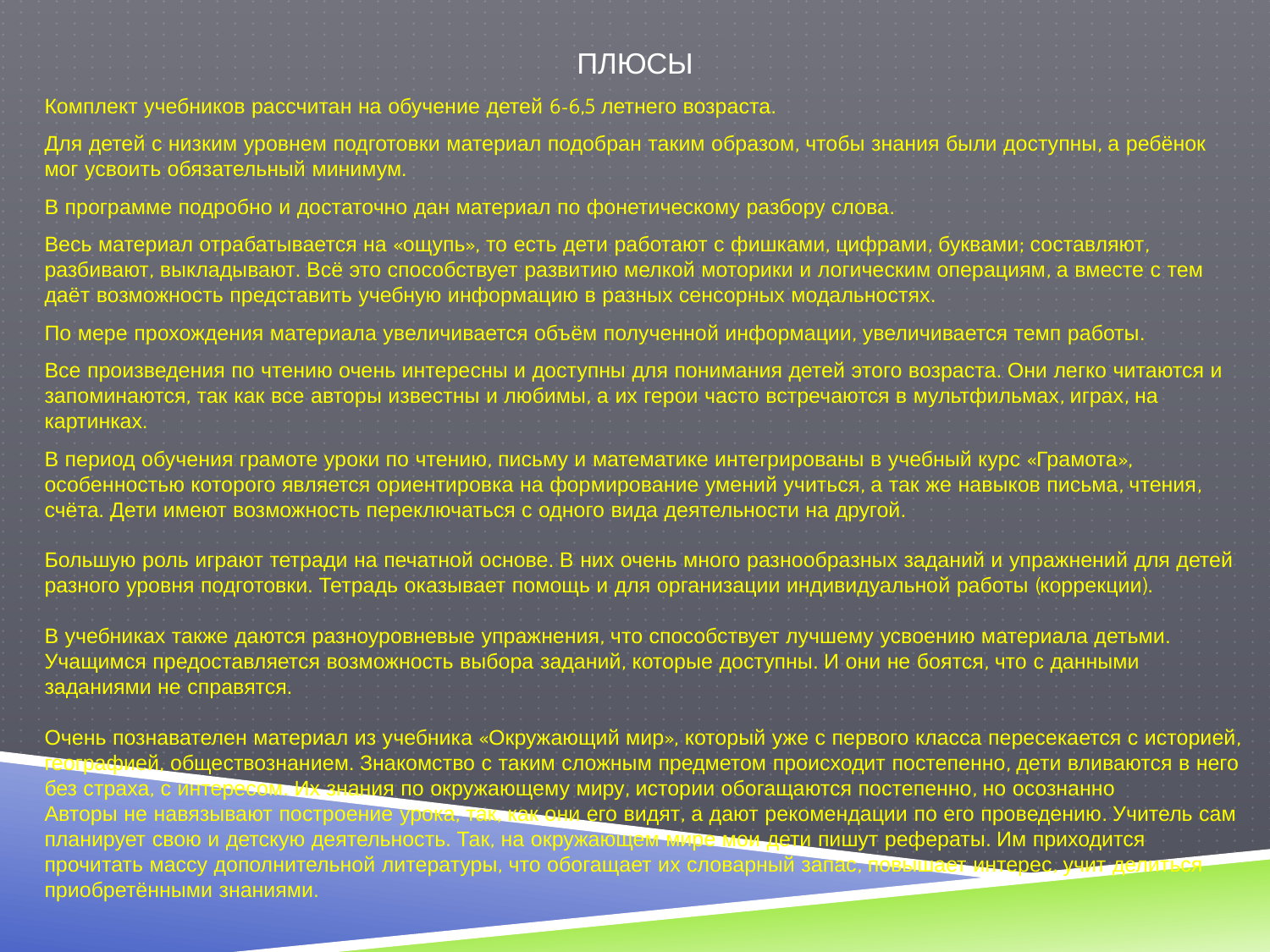

# плюсы
Комплект учебников рассчитан на обучение детей 6-6,5 летнего возраста.
Для детей с низким уровнем подготовки материал подобран таким образом, чтобы знания были доступны, а ребёнок мог усвоить обязательный минимум.
В программе подробно и достаточно дан материал по фонетическому разбору слова.
Весь материал отрабатывается на «ощупь», то есть дети работают с фишками, цифрами, буквами; составляют, разбивают, выкладывают. Всё это способствует развитию мелкой моторики и логическим операциям, а вместе с тем даёт возможность представить учебную информацию в разных сенсорных модальностях.
По мере прохождения материала увеличивается объём полученной информации, увеличивается темп работы.
Все произведения по чтению очень интересны и доступны для понимания детей этого возраста. Они легко читаются и запоминаются, так как все авторы известны и любимы, а их герои часто встречаются в мультфильмах, играх, на картинках.
В период обучения грамоте уроки по чтению, письму и математике интегрированы в учебный курс «Грамота», особенностью которого является ориентировка на формирование умений учиться, а так же навыков письма, чтения, счёта. Дети имеют возможность переключаться с одного вида деятельности на другой.
Большую роль играют тетради на печатной основе. В них очень много разнообразных заданий и упражнений для детей разного уровня подготовки. Тетрадь оказывает помощь и для организации индивидуальной работы (коррекции).
В учебниках также даются разноуровневые упражнения, что способствует лучшему усвоению материала детьми. Учащимся предоставляется возможность выбора заданий, которые доступны. И они не боятся, что с данными заданиями не справятся.
Очень познавателен материал из учебника «Окружающий мир», который уже с первого класса пересекается с историей, географией, обществознанием. Знакомство с таким сложным предметом происходит постепенно, дети вливаются в него без страха, с интересом. Их знания по окружающему миру, истории обогащаются постепенно, но осознанно
Авторы не навязывают построение урока, так, как они его видят, а дают рекомендации по его проведению. Учитель сам планирует свою и детскую деятельность. Так, на окружающем мире мои дети пишут рефераты. Им приходится прочитать массу дополнительной литературы, что обогащает их словарный запас, повышает интерес, учит делиться приобретёнными знаниями.